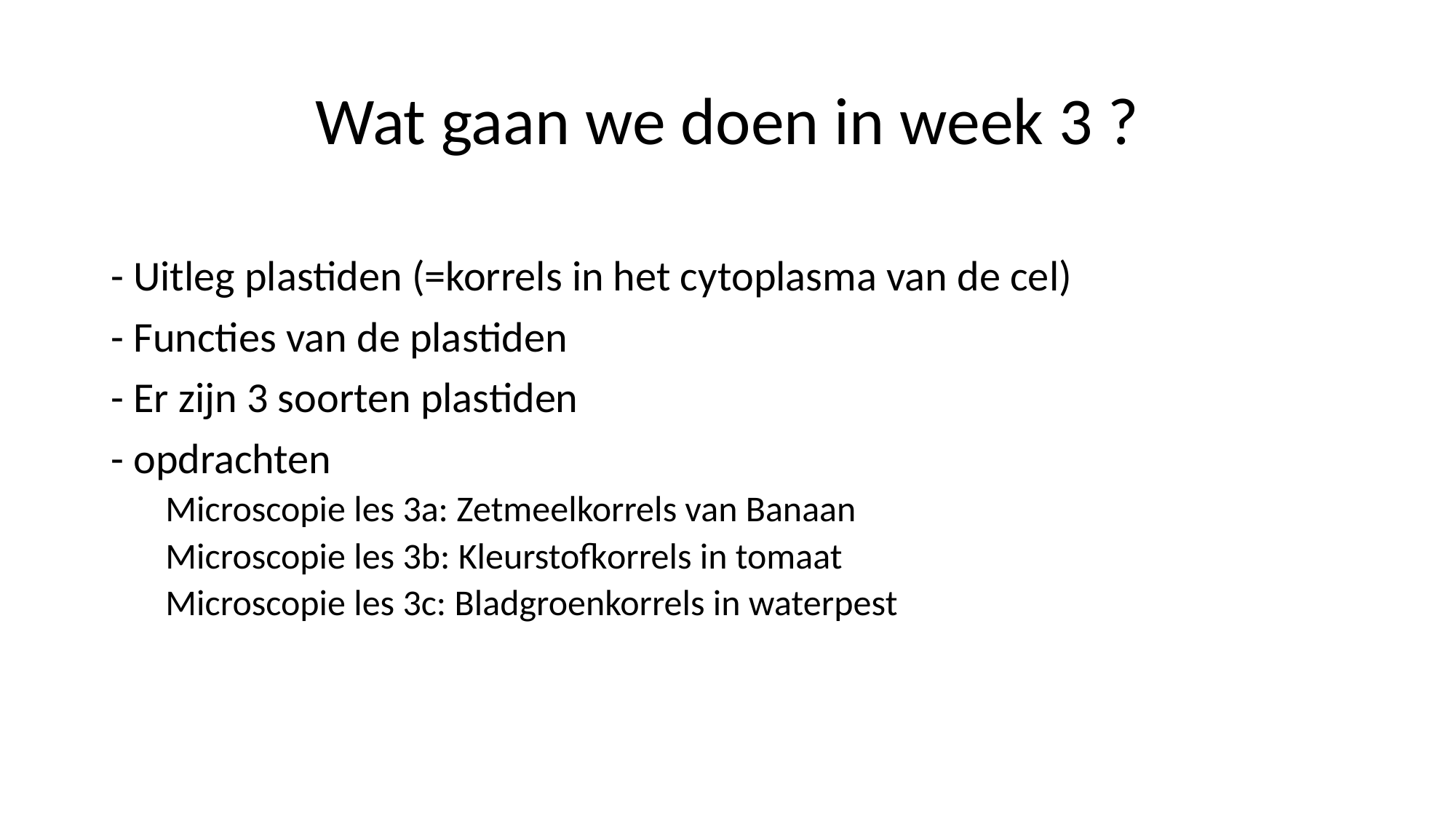

# Wat gaan we doen in week 3 ?

- Uitleg plastiden (=korrels in het cytoplasma van de cel)
- Functies van de plastiden
- Er zijn 3 soorten plastiden
- opdrachten
Microscopie les 3a: Zetmeelkorrels van Banaan
Microscopie les 3b: Kleurstofkorrels in tomaat
Microscopie les 3c: Bladgroenkorrels in waterpest